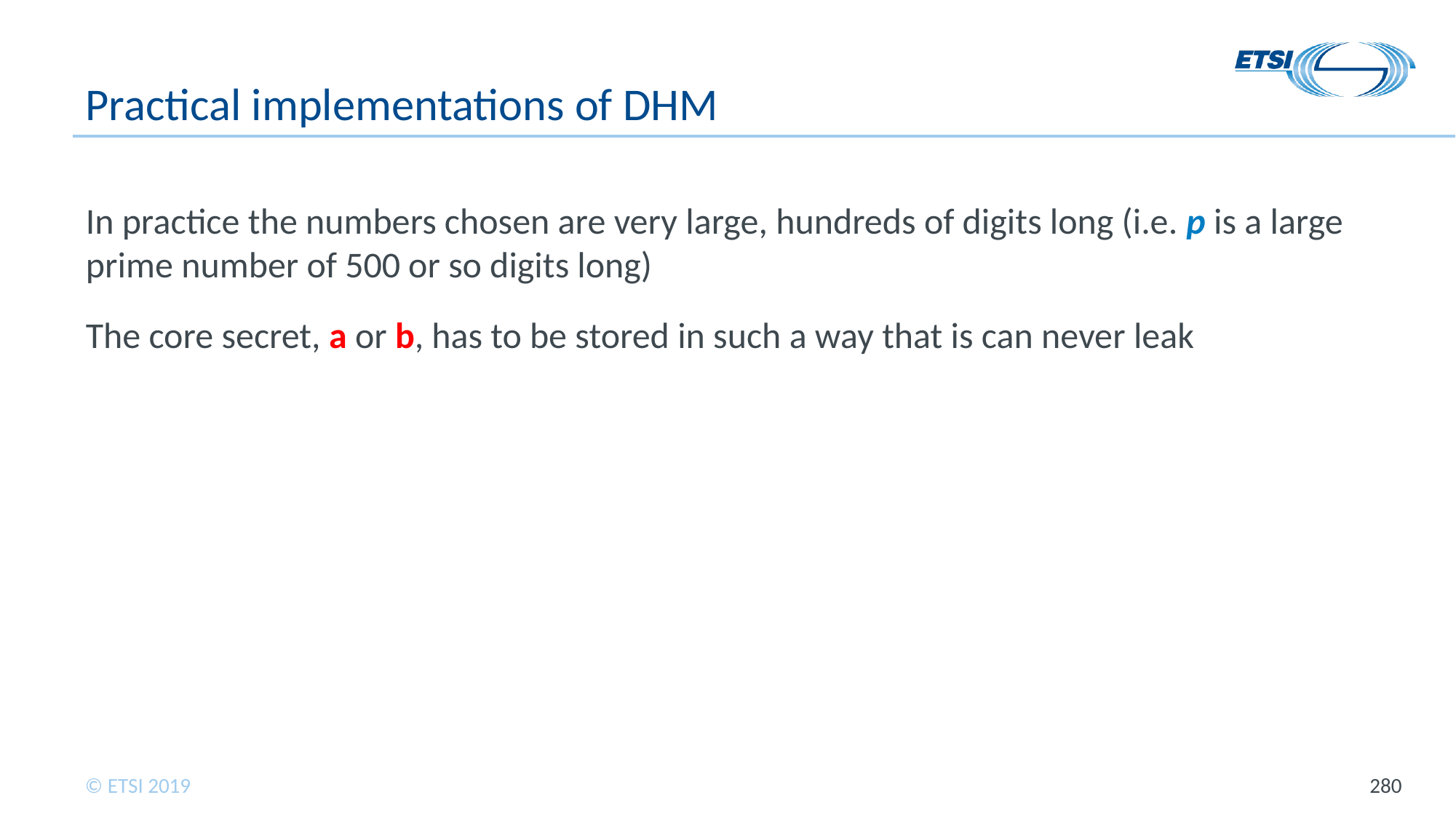

# Practical implementations of DHM
In practice the numbers chosen are very large, hundreds of digits long (i.e. p is a large prime number of 500 or so digits long)
The core secret, a or b, has to be stored in such a way that is can never leak